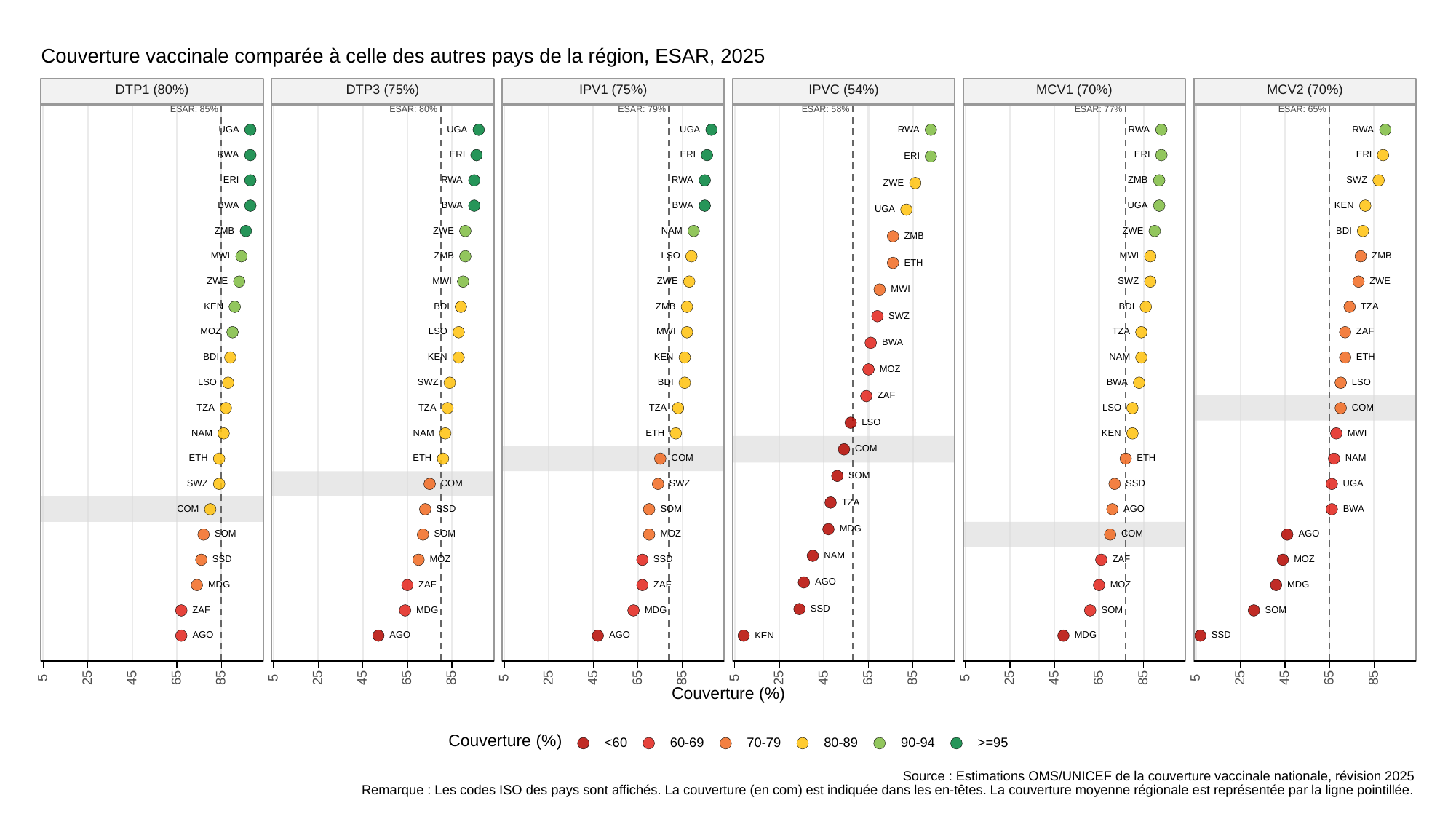

Couverture vaccinale comparée à celle des autres pays de la région, ESAR, 2025

DTP1 (80%)
DTP3 (75%)
IPV1 (75%)
IPVC (54%)
MCV1 (70%)
MCV2 (70%)

ESAR: 85%
ESAR: 80%
ESAR: 79%
ESAR: 58%
ESAR: 77%
ESAR: 65%

UGA
UGA
UGA
RWA
RWA
RWA

RWA
ERI
ERI
ERI
ERI
ERI

SWZ
ERI
RWA
RWA
ZMB

ZWE

UGA
BWA
BWA
BWA
KEN

UGA

ZMB
ZWE
NAM
ZWE
BDI

ZMB

LSO
MWI
ZMB
MWI
ZMB

ETH

SWZ
ZWE
MWI
ZWE
ZWE

MWI

KEN
BDI
ZMB
BDI
TZA

SWZ

MOZ
LSO
MWI
TZA
ZAF

BWA

BDI
KEN
KEN
NAM
ETH

MOZ

LSO
LSO
SWZ
BDI
BWA

ZAF

LSO
COM
TZA
TZA
TZA

LSO

NAM
NAM
ETH
KEN
MWI

COM

COM
ETH
ETH
ETH
NAM

SOM

COM
SWZ
SWZ
SSD
UGA

TZA

COM
SOM
AGO
SSD
BWA

MDG

SOM
SOM
MOZ
COM
AGO

NAM

MOZ
MOZ
SSD
SSD
ZAF

AGO

MOZ
MDG
MDG
ZAF
ZAF

SSD
SOM
SOM
MDG
MDG
ZAF

AGO
AGO
AGO
MDG
SSD
KEN

25
65
85
25
65
85
25
65
85
25
65
85
25
65
85
25
65
85
45
45
45
45
45
45
5
5
5
5
5
5
Couverture (%)
Couverture (%)

<60
60-69
70-79
80-89
90-94
>=95
Source : Estimations OMS/UNICEF de la couverture vaccinale nationale, révision 2025
Remarque : Les codes ISO des pays sont affichés. La couverture (en com) est indiquée dans les en-têtes. La couverture moyenne régionale est représentée par la ligne pointillée.